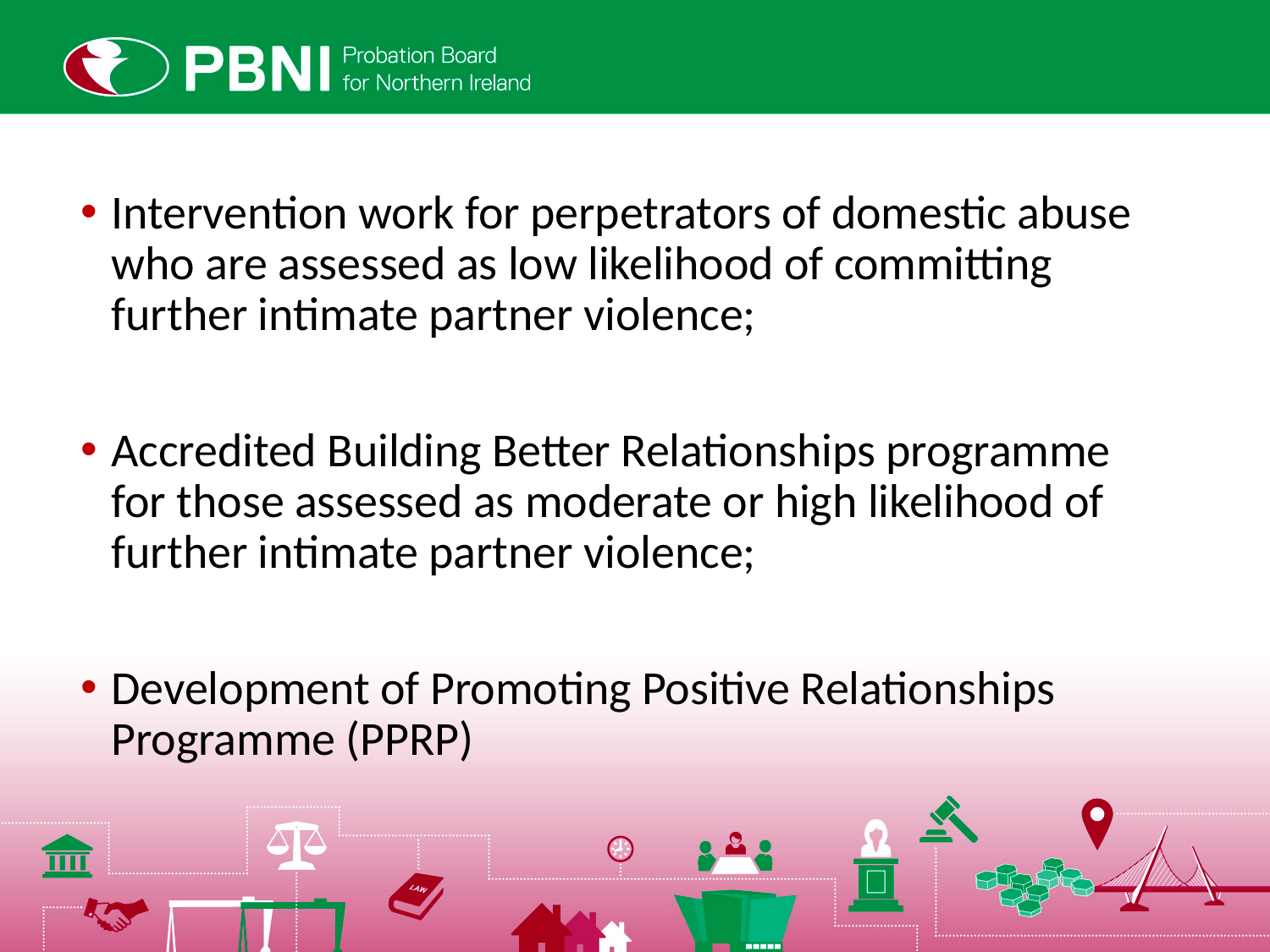

Intervention work for perpetrators of domestic abuse who are assessed as low likelihood of committing further intimate partner violence;

Accredited Building Better Relationships programme for those assessed as moderate or high likelihood of further intimate partner violence;

Development of Promoting Positive Relationships Programme (PPRP)